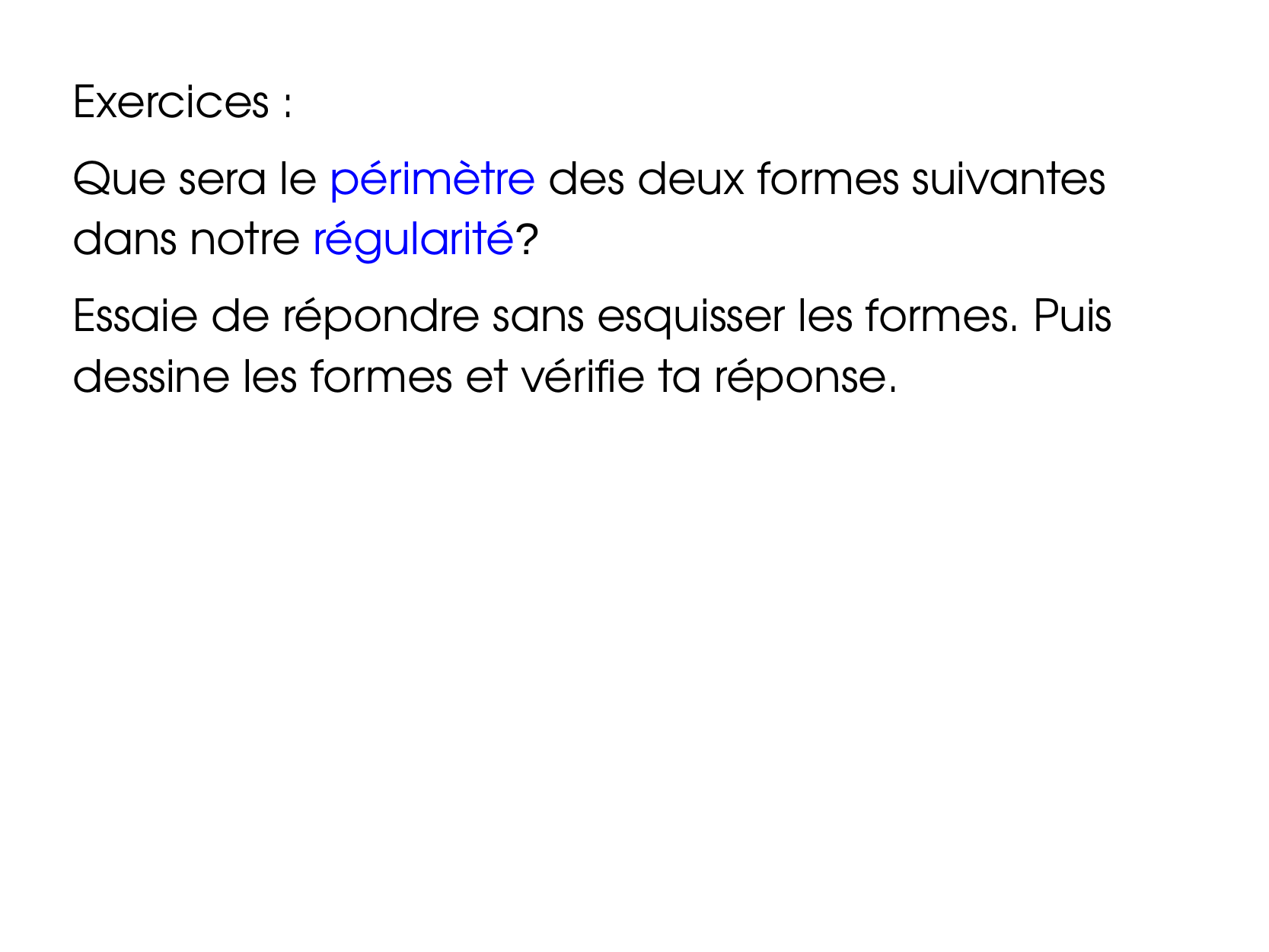

Exercices :
Que sera le périmètre des deux formes suivantes dans notre régularité?
Essaie de répondre sans esquisser les formes. Puis dessine les formes et vérifie ta réponse.